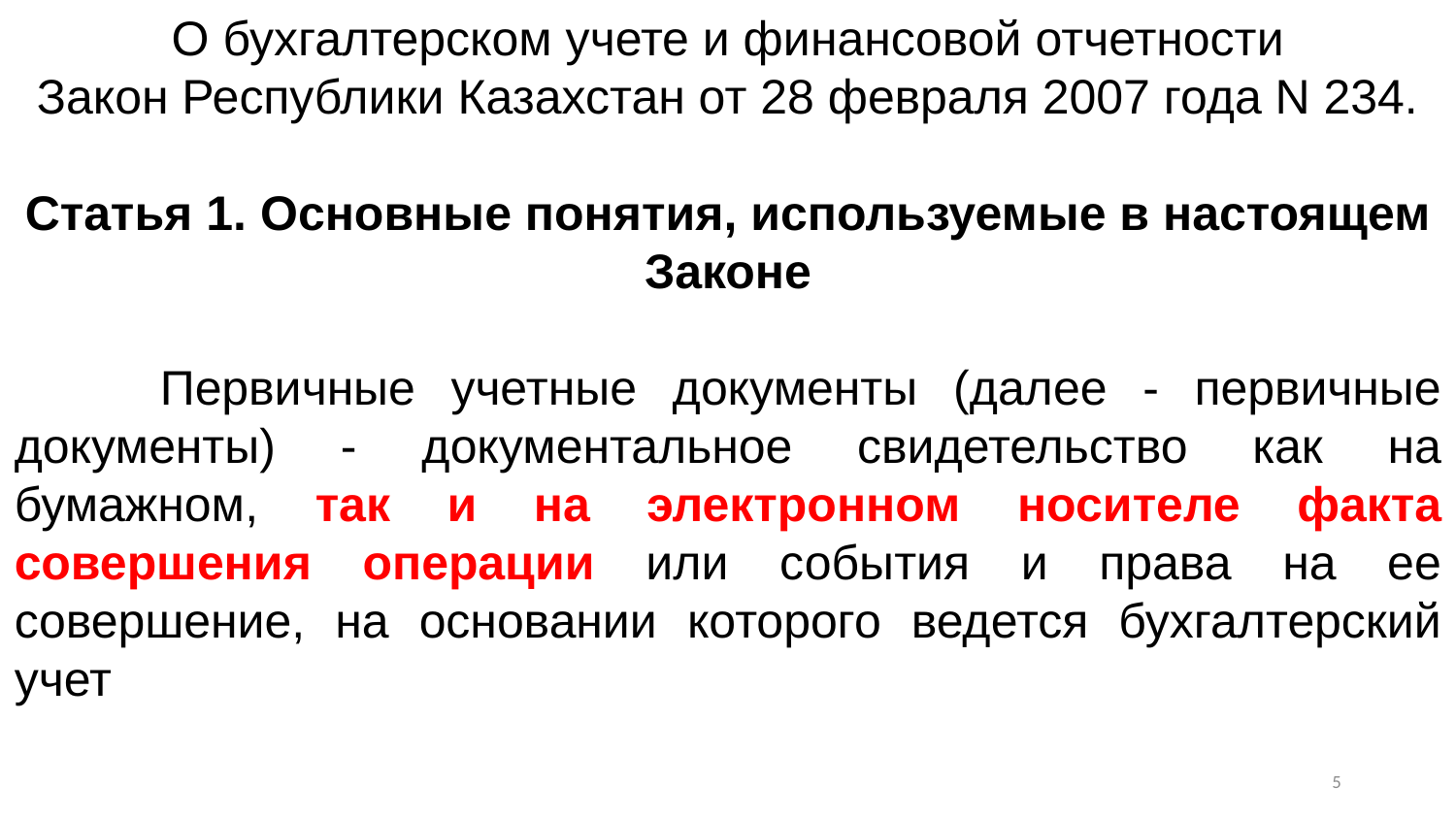

О бухгалтерском учете и финансовой отчетности
Закон Республики Казахстан от 28 февраля 2007 года N 234.

Статья 1. Основные понятия, используемые в настоящем Законе

	Первичные учетные документы (далее - первичные документы) - документальное свидетельство как на бумажном, так и на электронном носителе факта совершения операции или события и права на ее совершение, на основании которого ведется бухгалтерский учет

5